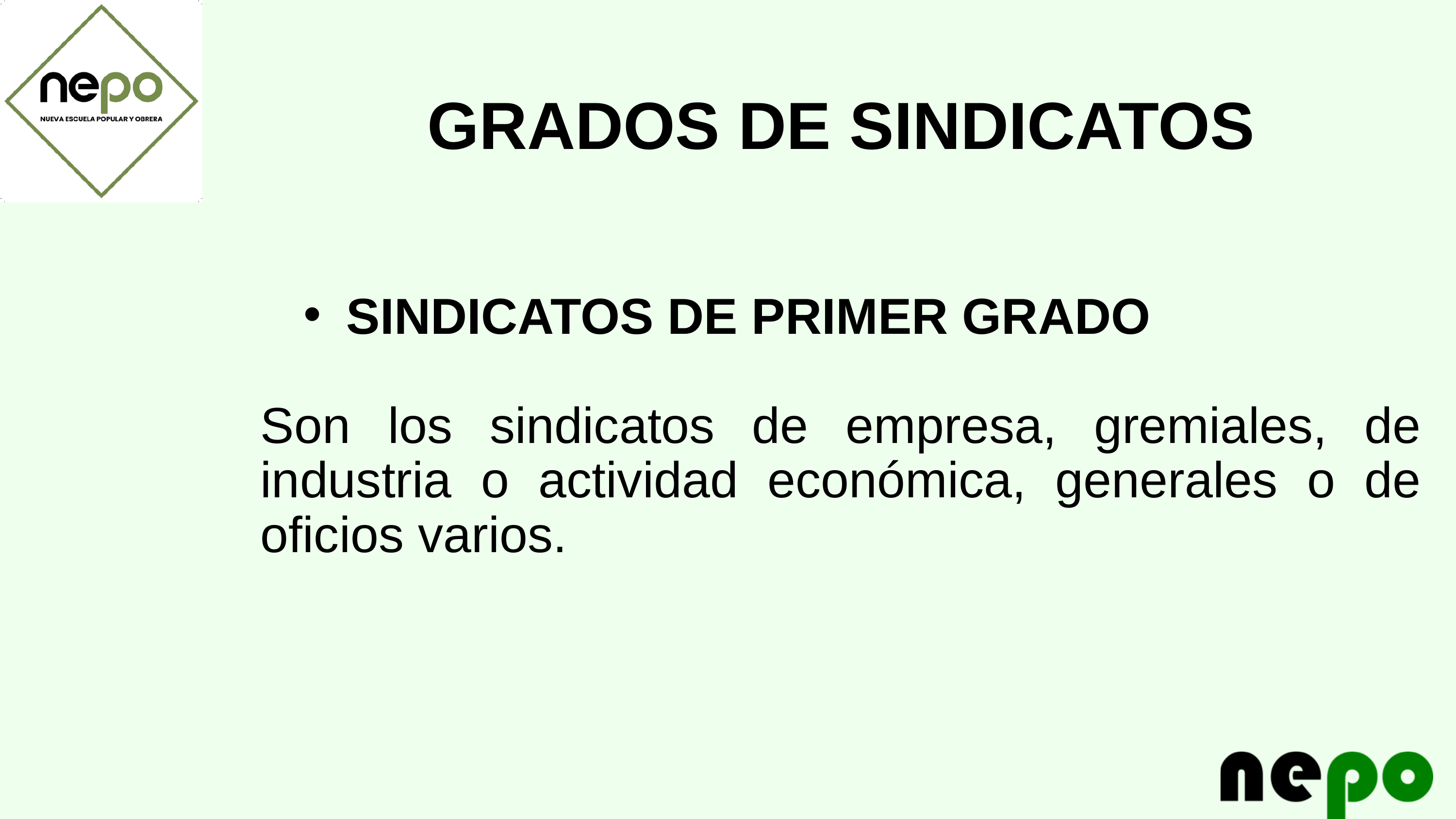

GRADOS DE SINDICATOS

SINDICATOS DE PRIMER GRADO

Son los sindicatos de empresa, gremiales, de industria o actividad económica, generales o de oficios varios.